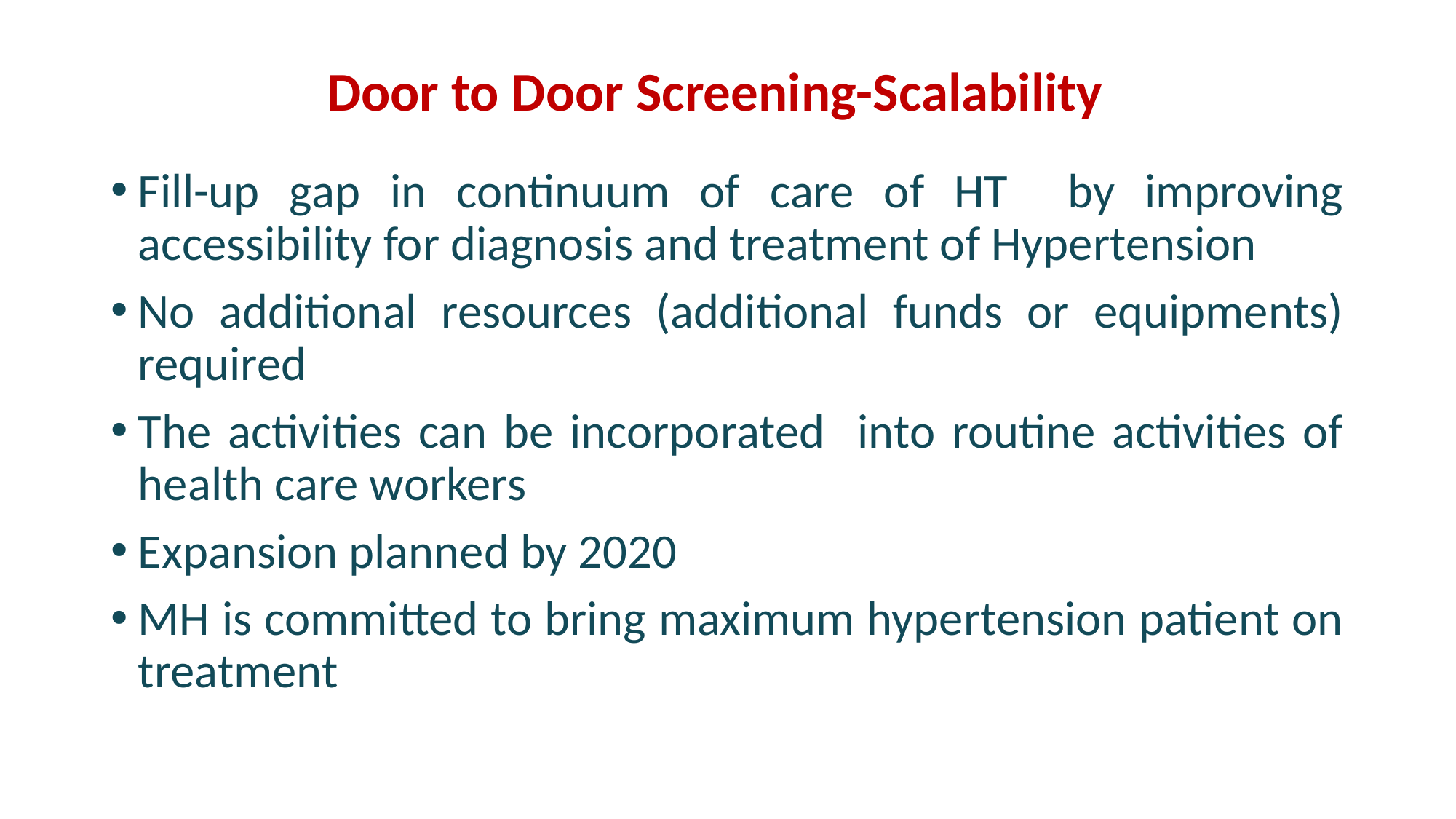

# Door to Door Screening-Scalability
Fill-up gap in continuum of care of HT  by improving accessibility for diagnosis and treatment of Hypertension
No additional resources (additional funds or equipments) required
The activities can be incorporated  into routine activities of health care workers
Expansion planned by 2020
MH is committed to bring maximum hypertension patient on treatment